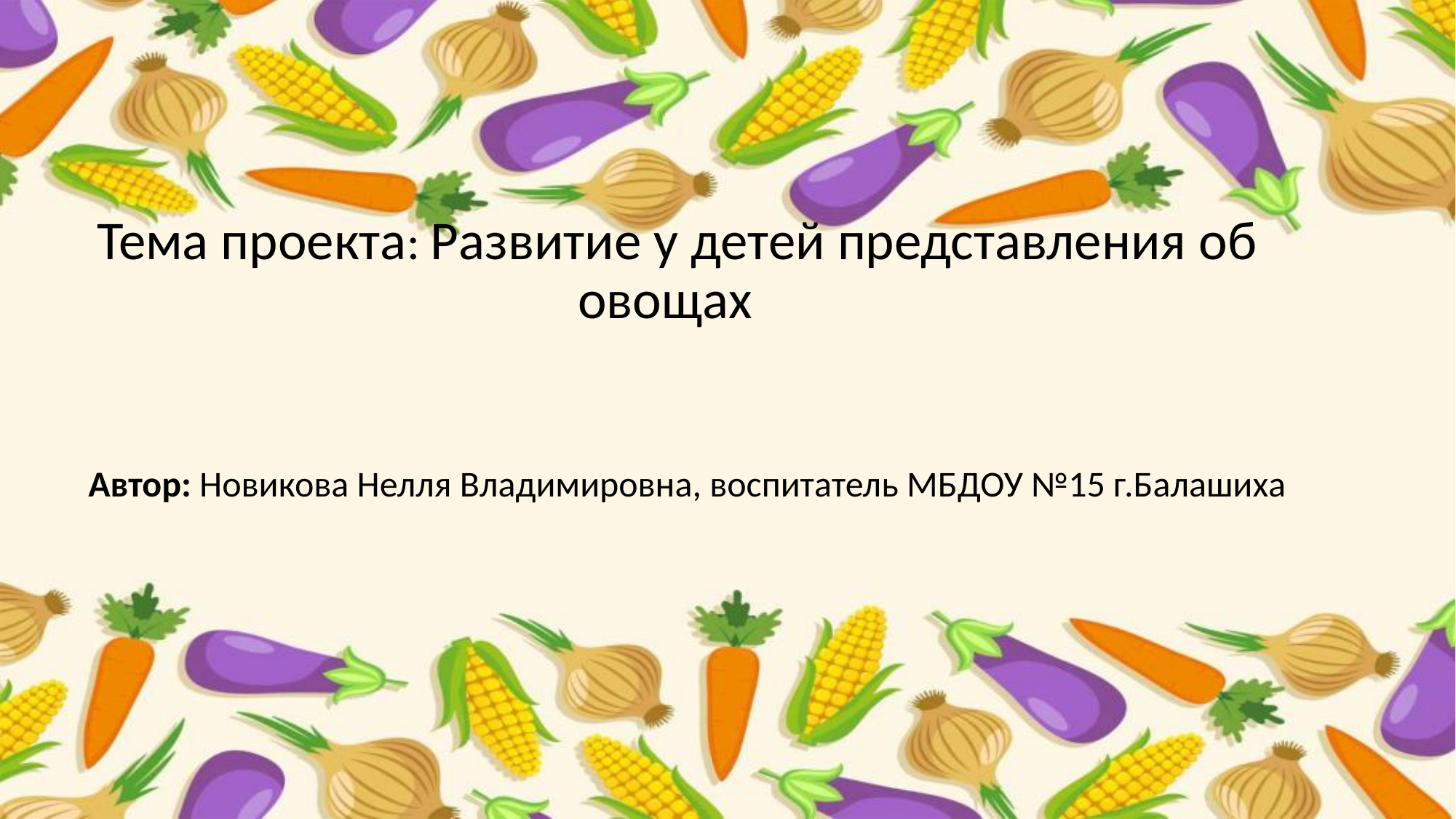

# Тема проекта: Развитие у детей представления об овощах
Автор: Новикова Нелля Владимировна, воспитатель МБДОУ №15 г.Балашиха